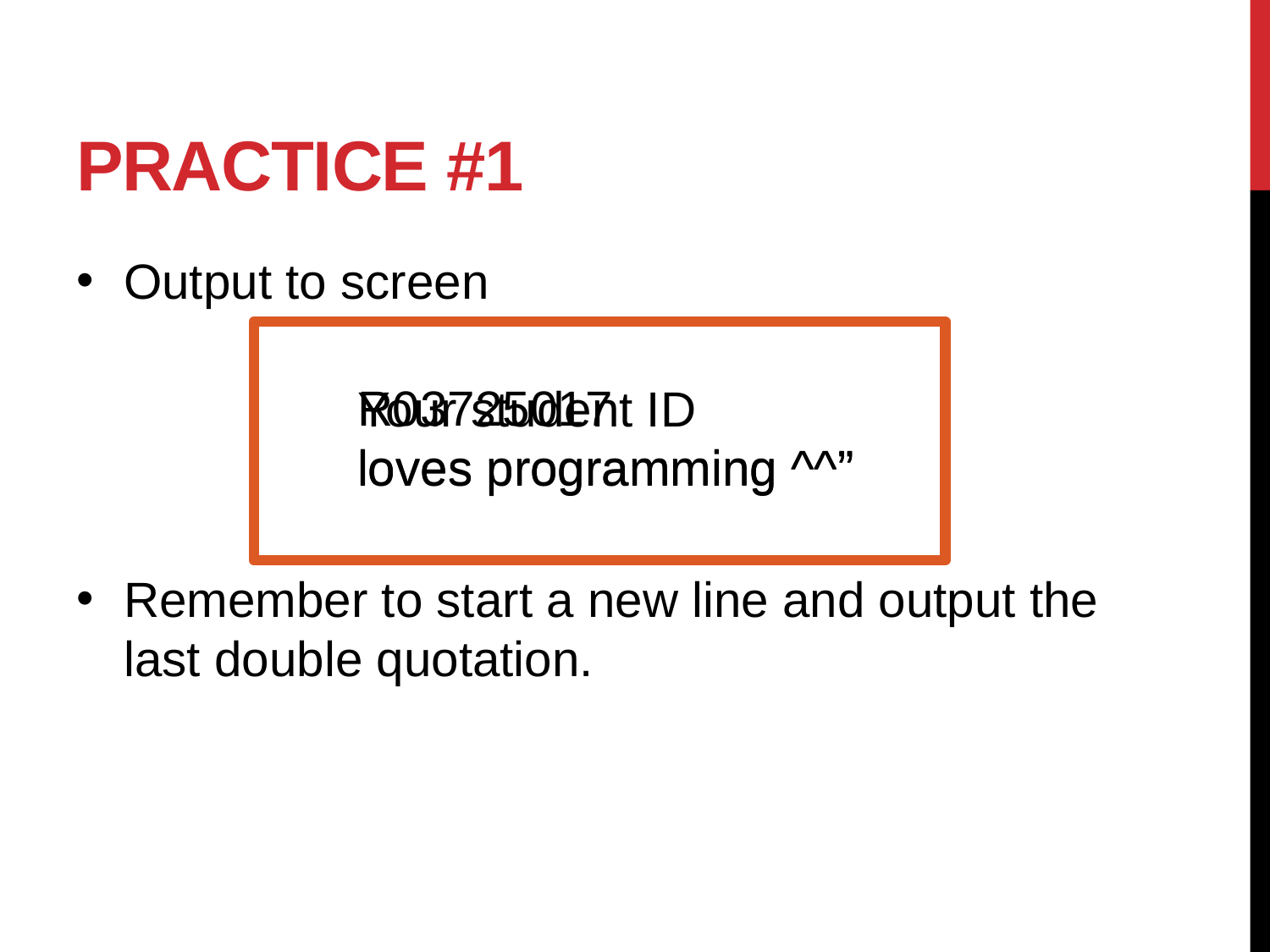

# Practice #1
Output to screen

Remember to start a new line and output the last double quotation.

R03725017
loves programming ^^”
Your student ID
loves programming ^^”